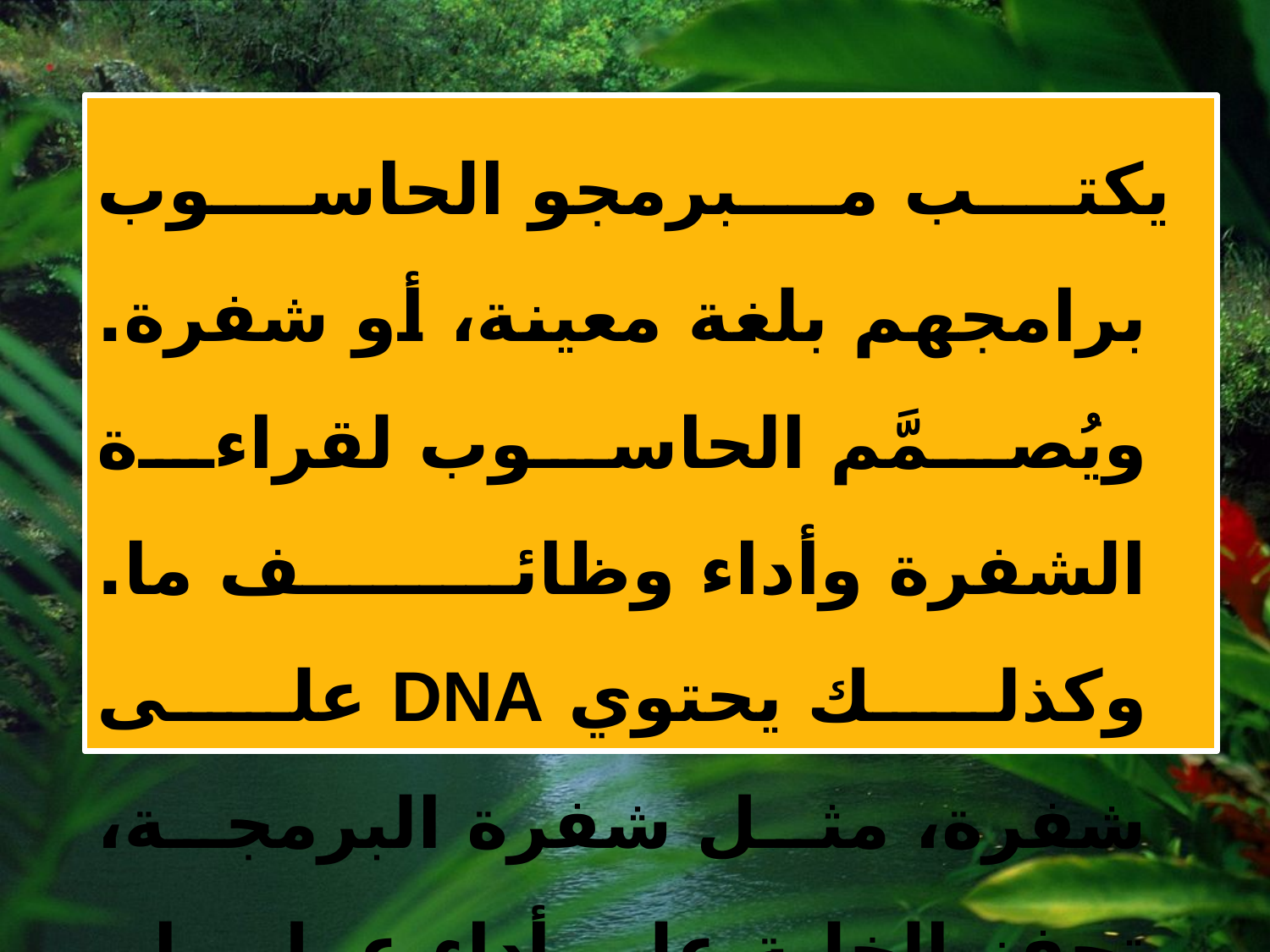

يكتب مبرمجو الحاسوب برامجهم بلغة معينة، أو شفرة. ويُصمَّم الحاسوب لقراءة الشفرة وأداء وظائف ما. وكذلك يحتوي DNA على شفرة، مثل شفرة البرمجة، تحفز الخلية على أداء عمل ما.